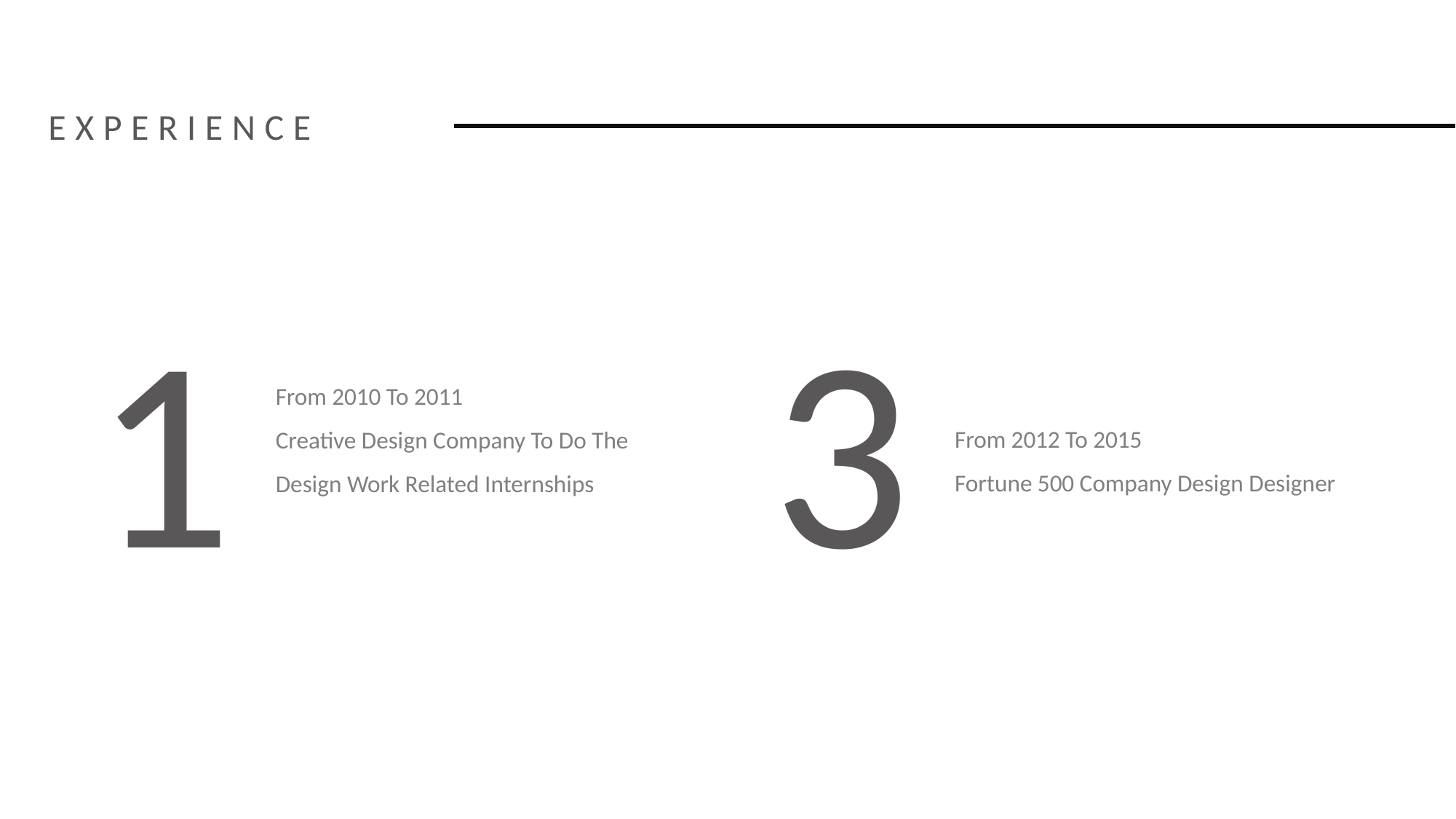

EXPERIENCE
1
3
From 2010 To 2011
Creative Design Company To Do The Design Work Related Internships
From 2012 To 2015
Fortune 500 Company Design Designer